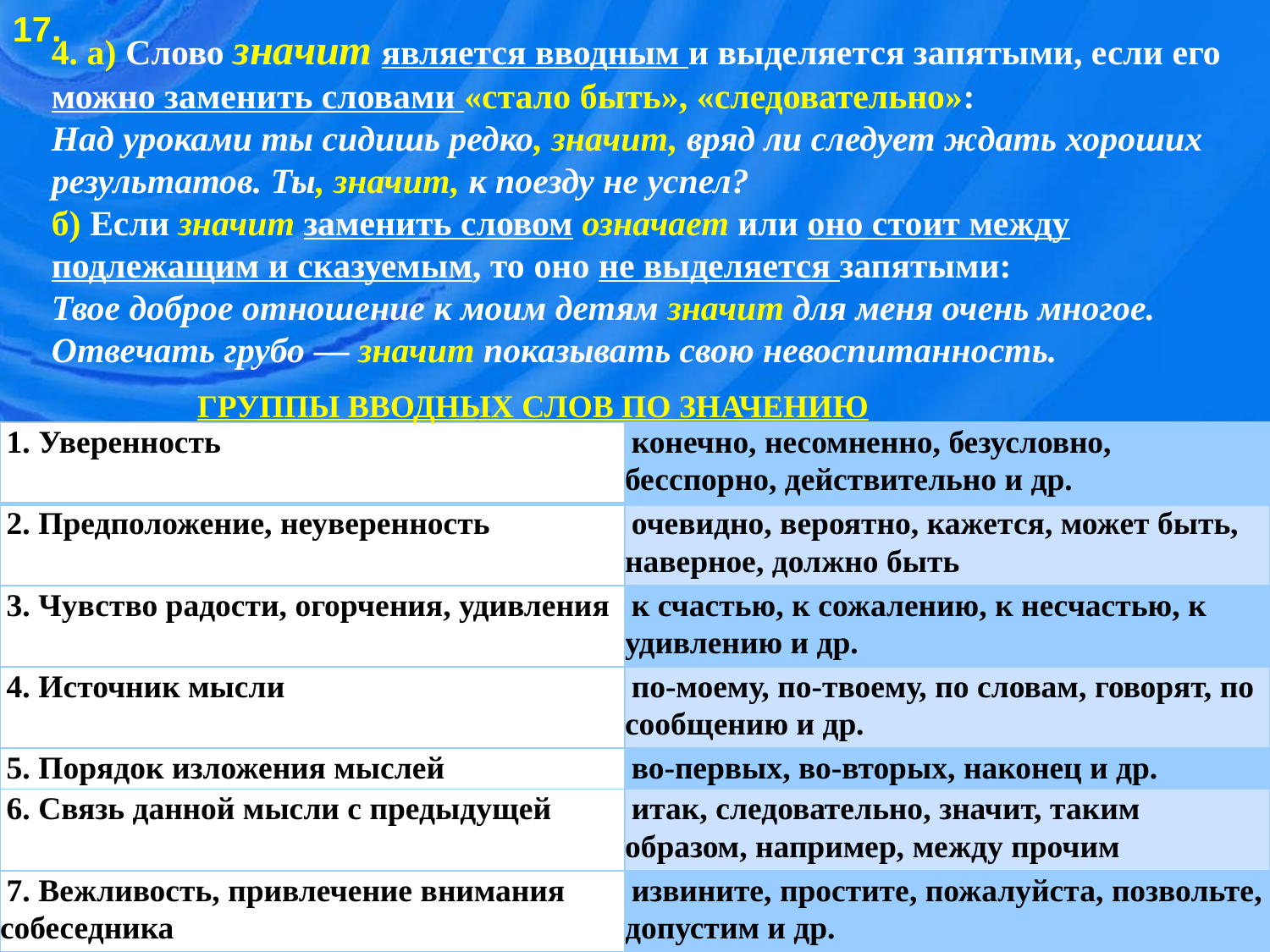

17.
4. а) Слово значит является вводным и выделяется запятыми, если его можно заменить словами «стало быть», «следовательно»:
Над уроками ты сидишь редко, значит, вряд ли следует ждать хо­роших результатов. Ты, значит, к поезду не успел?
б) Если значит заменить словом означает или оно стоит между подлежащим и сказуемым, то оно не выделяется запятыми:
Твое доброе отношение к моим детям значит для меня очень многое.
Отвечать грубо — значит показывать свою невоспитанность.
ГРУППЫ ВВОДНЫХ СЛОВ ПО ЗНАЧЕНИЮ
| 1. Уверенность | конечно, несомненно, безусловно, бесспорно, действительно и др. |
| --- | --- |
| 2. Предположение, неуверен­ность | очевидно, вероятно, кажется, может быть, наверное, должно быть |
| 3. Чувство радости, огорчения, удивления | к счастью, к сожалению, к несчастью, к удивлению и др. |
| 4. Источник мысли | по-моему, по-твоему, по словам, говорят, по сообщению и др. |
| 5. Порядок изложения мыслей | во-первых, во-вторых, наконец и др. |
| 6. Связь данной мысли с предыдущей | итак, следовательно, значит, таким образом, например, между прочим |
| 7. Вежливость, привлечение внимания собеседника | извините, простите, пожалуйста, позвольте, допустим и др. |